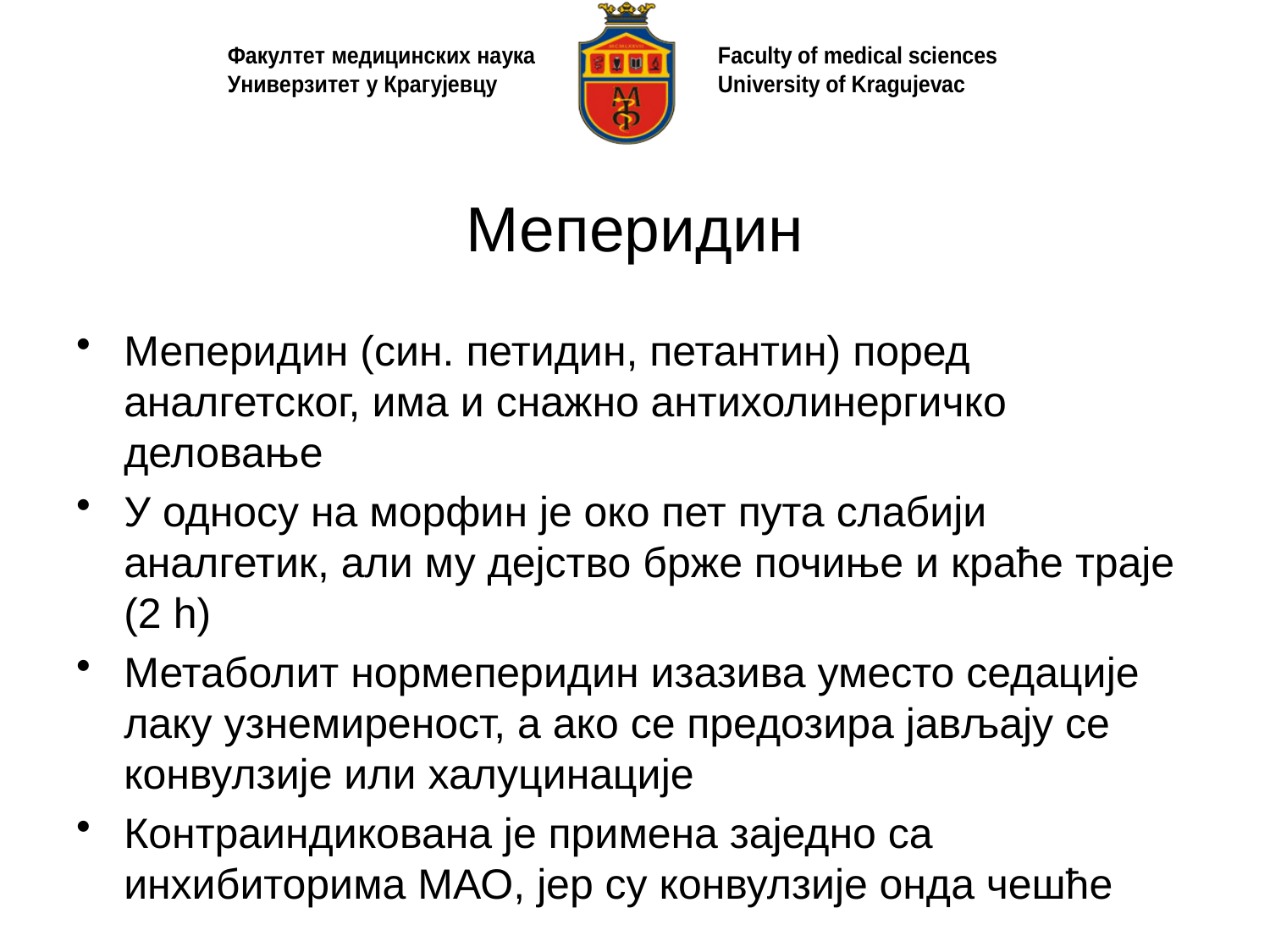

# Меперидин
Меперидин (син. петидин, петантин) поред аналгетског, има и снажно антихолинергичко деловање
У односу на морфин је око пет пута слабији аналгетик, али му дејство брже почиње и краће траје (2 h)
Метаболит нормеперидин изазива уместо седације лаку узнемиреност, а ако се предозира јављају се конвулзије или халуцинације
Контраиндикована је примена заједно са инхибиторима МАО, јер су конвулзије онда чешће